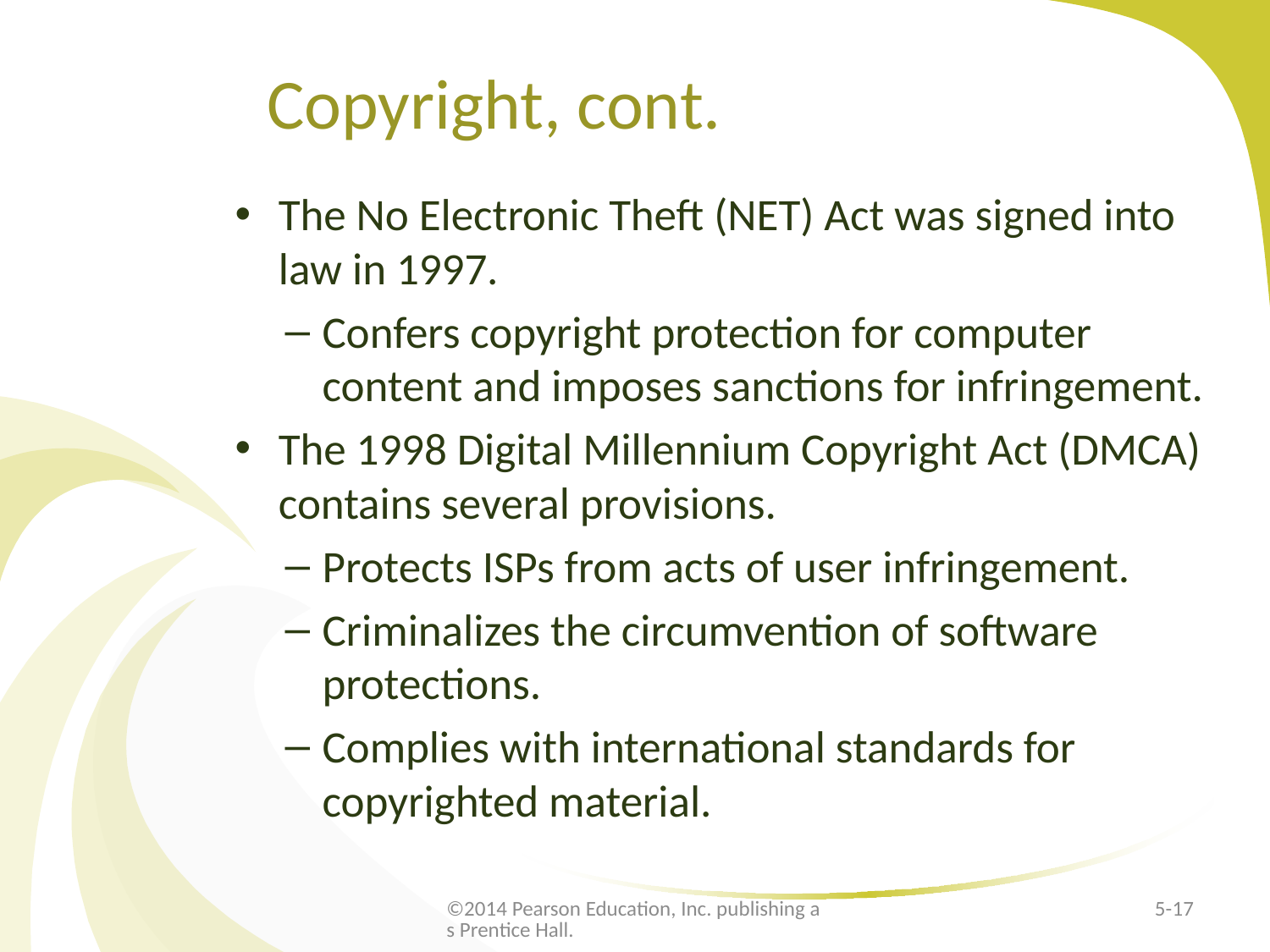

# Copyright, cont.
The No Electronic Theft (NET) Act was signed into law in 1997.
Confers copyright protection for computer content and imposes sanctions for infringement.
The 1998 Digital Millennium Copyright Act (DMCA) contains several provisions.
Protects ISPs from acts of user infringement.
Criminalizes the circumvention of software protections.
Complies with international standards for copyrighted material.

©2014 Pearson Education, Inc. publishing as Prentice Hall.
5-17